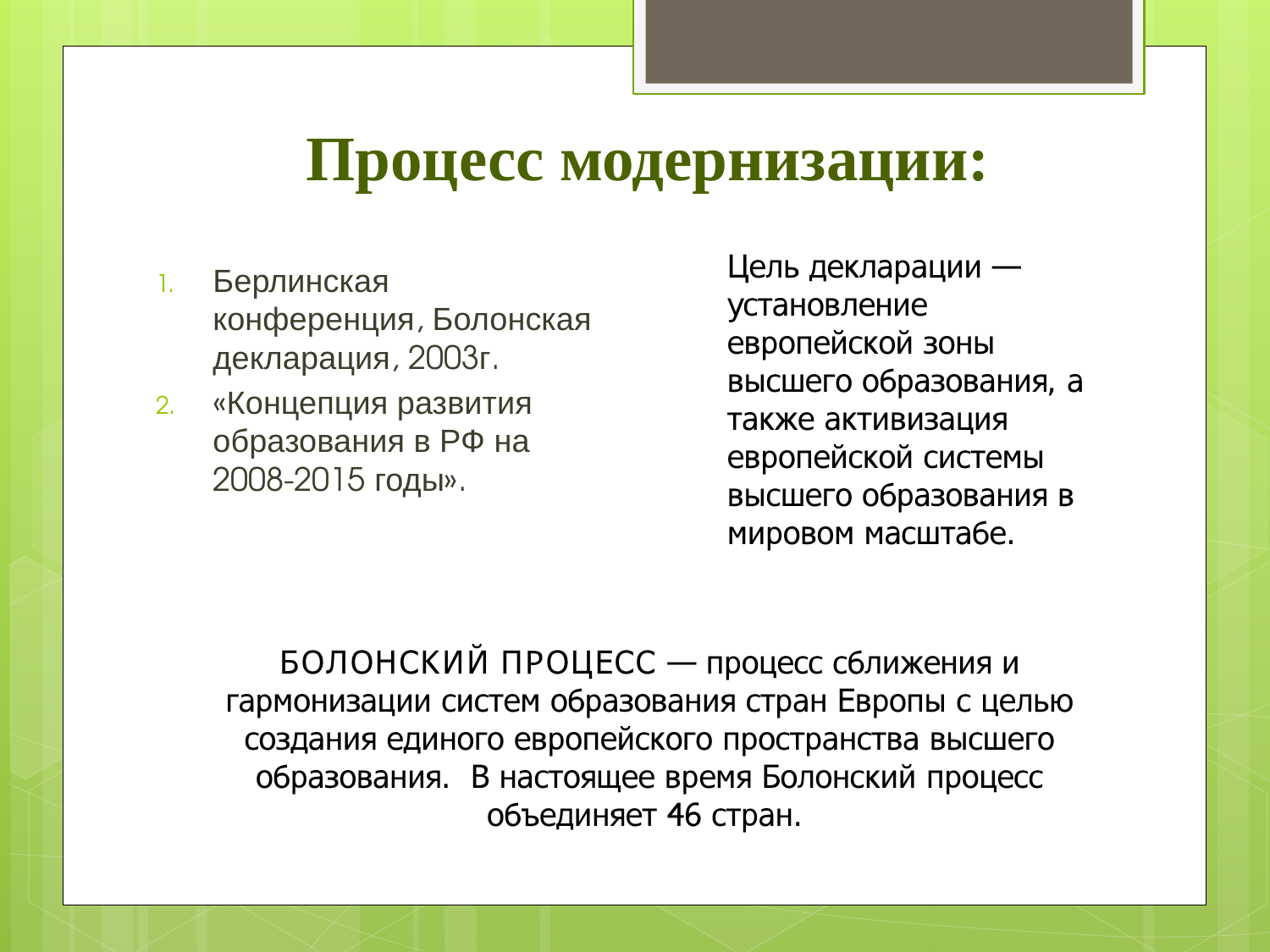

# Процесс модернизации:
Цель декларации — установление европейской зоны высшего образования, а также активизация европейской системы высшего образования в мировом масштабе.
Берлинская конференция, Болонская декларация, 2003г.
«Концепция развития образования в РФ на 2008-2015 годы».

БОЛОНСКИЙ ПРОЦЕСС — процесс сближения и гармонизации систем образования стран Европы с целью создания единого европейского пространства высшего образования.  В настоящее время Болонский процесс объединяет 46 стран.